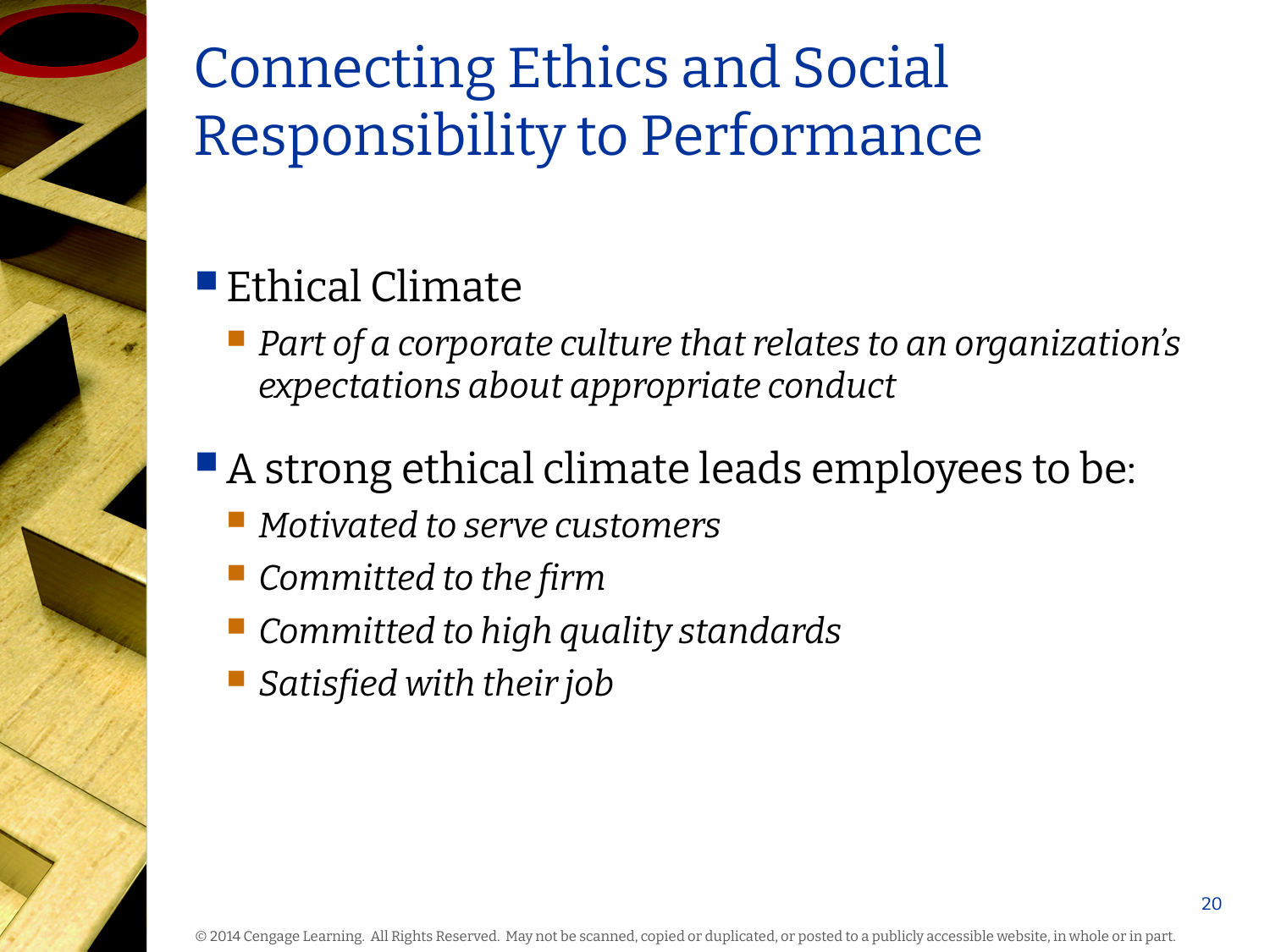

# Connecting Ethics and Social Responsibility to Performance

Ethical Climate
Part of a corporate culture that relates to an organization’s expectations about appropriate conduct
A strong ethical climate leads employees to be:
Motivated to serve customers
Committed to the firm
Committed to high quality standards
Satisfied with their job
20